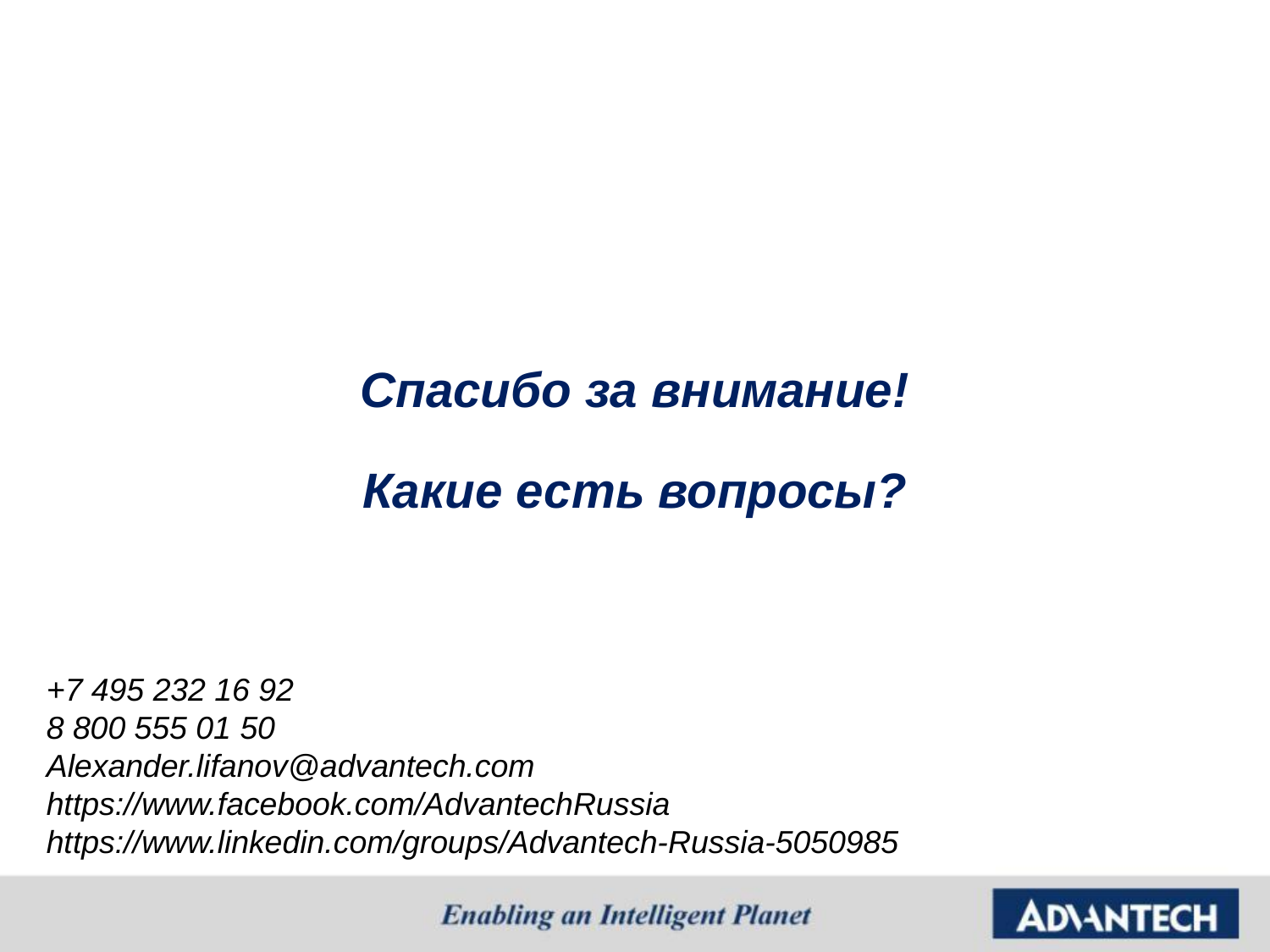

Спасибо за внимание!
Какие есть вопросы?
+7 495 232 16 92
8 800 555 01 50
Alexander.lifanov@advantech.com
https://www.facebook.com/AdvantechRussia
https://www.linkedin.com/groups/Advantech-Russia-5050985